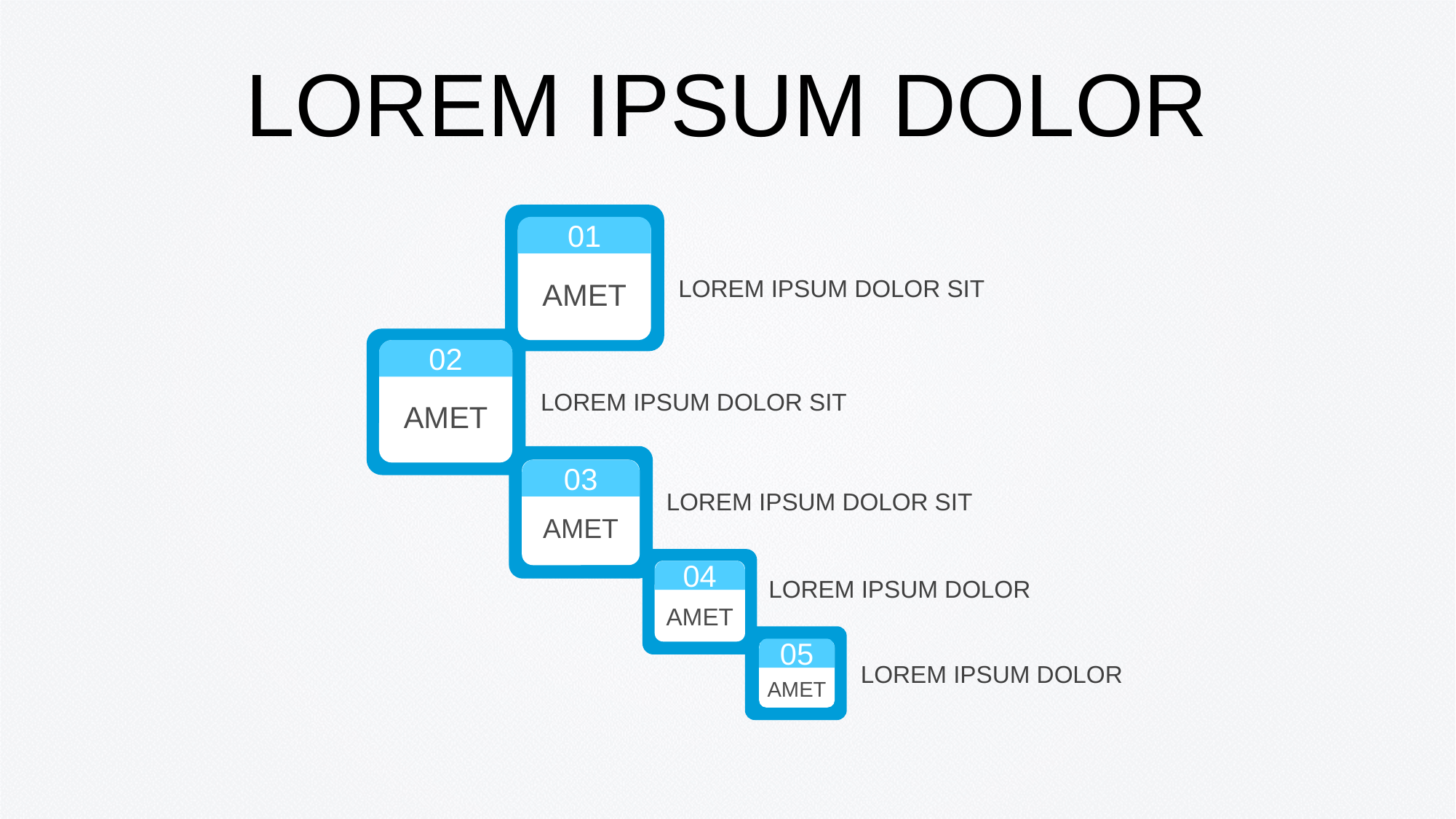

# LOREM IPSUM DOLOR

01
AMET
LOREM IPSUM DOLOR SIT
02
AMET
LOREM IPSUM DOLOR SIT
AMET
03
LOREM IPSUM DOLOR SIT
LOREM IPSUM DOLOR
04
AMET
LOREM IPSUM DOLOR
05
AMET